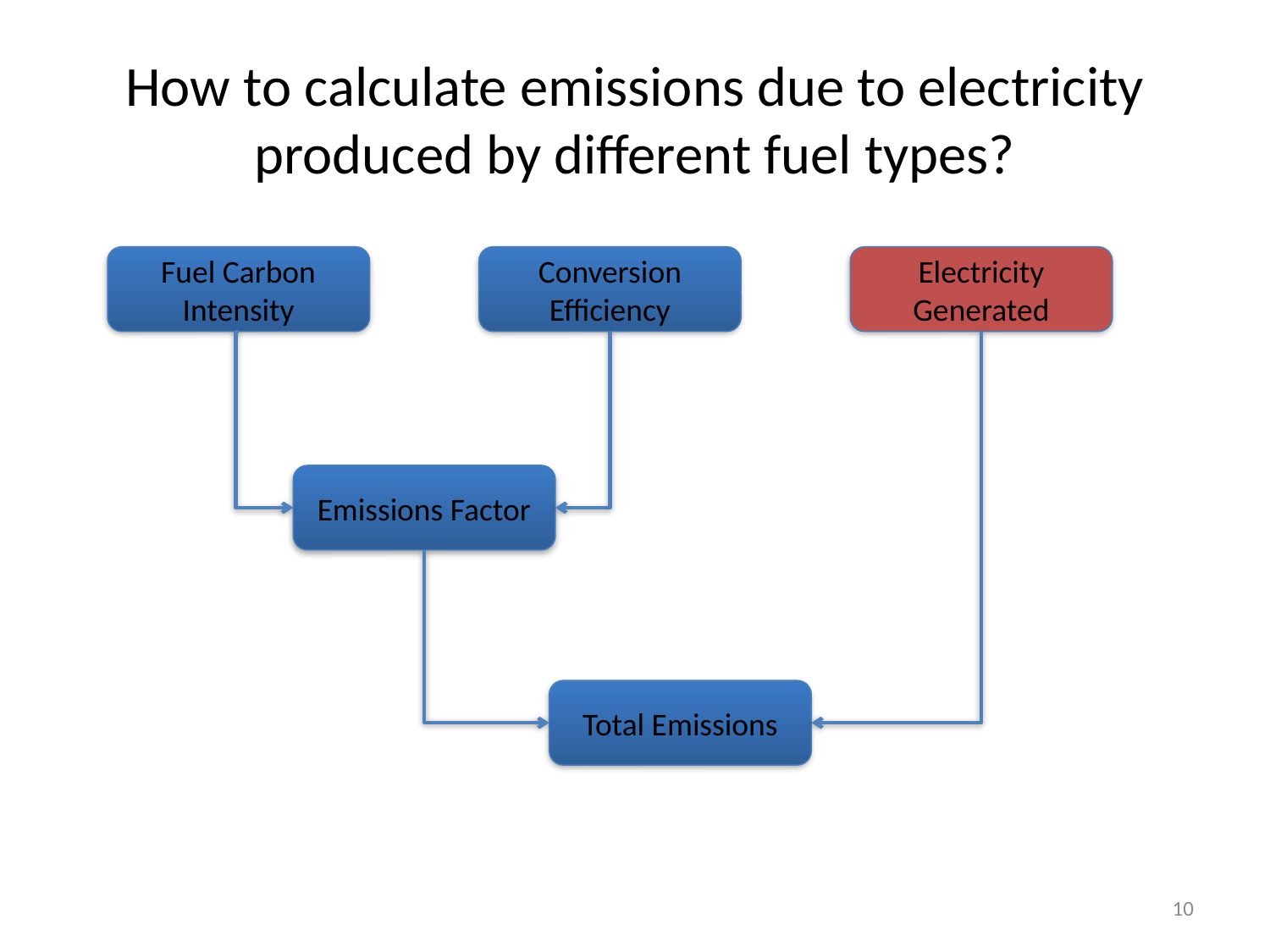

# How to calculate emissions due to electricity produced by different fuel types?
Fuel Carbon Intensity
Conversion Efficiency
Electricity Generated
Emissions Factor
Total Emissions
10